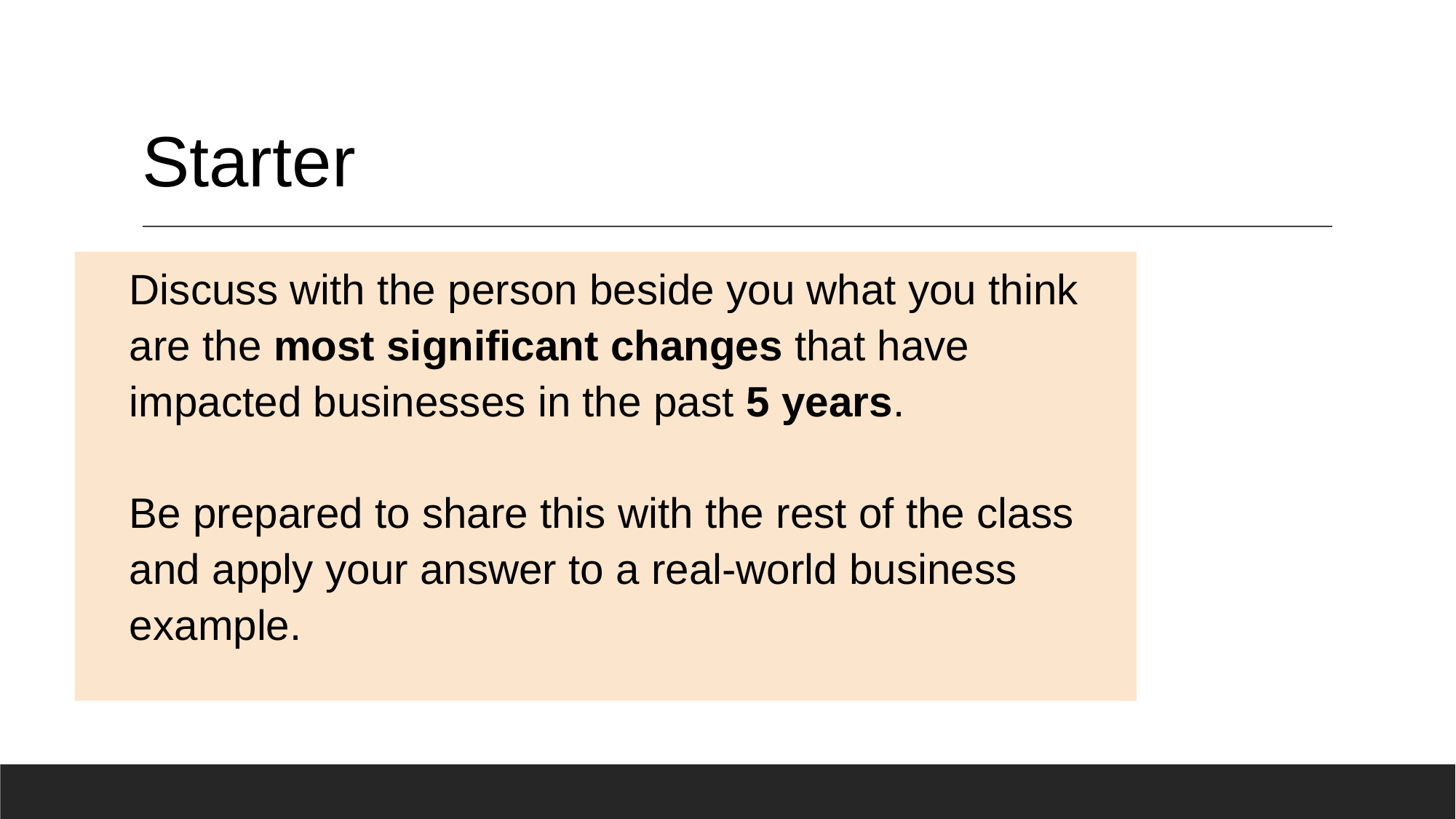

# Starter
Discuss with the person beside you what you think are the most significant changes that have impacted businesses in the past 5 years.

Be prepared to share this with the rest of the class and apply your answer to a real-world business example.